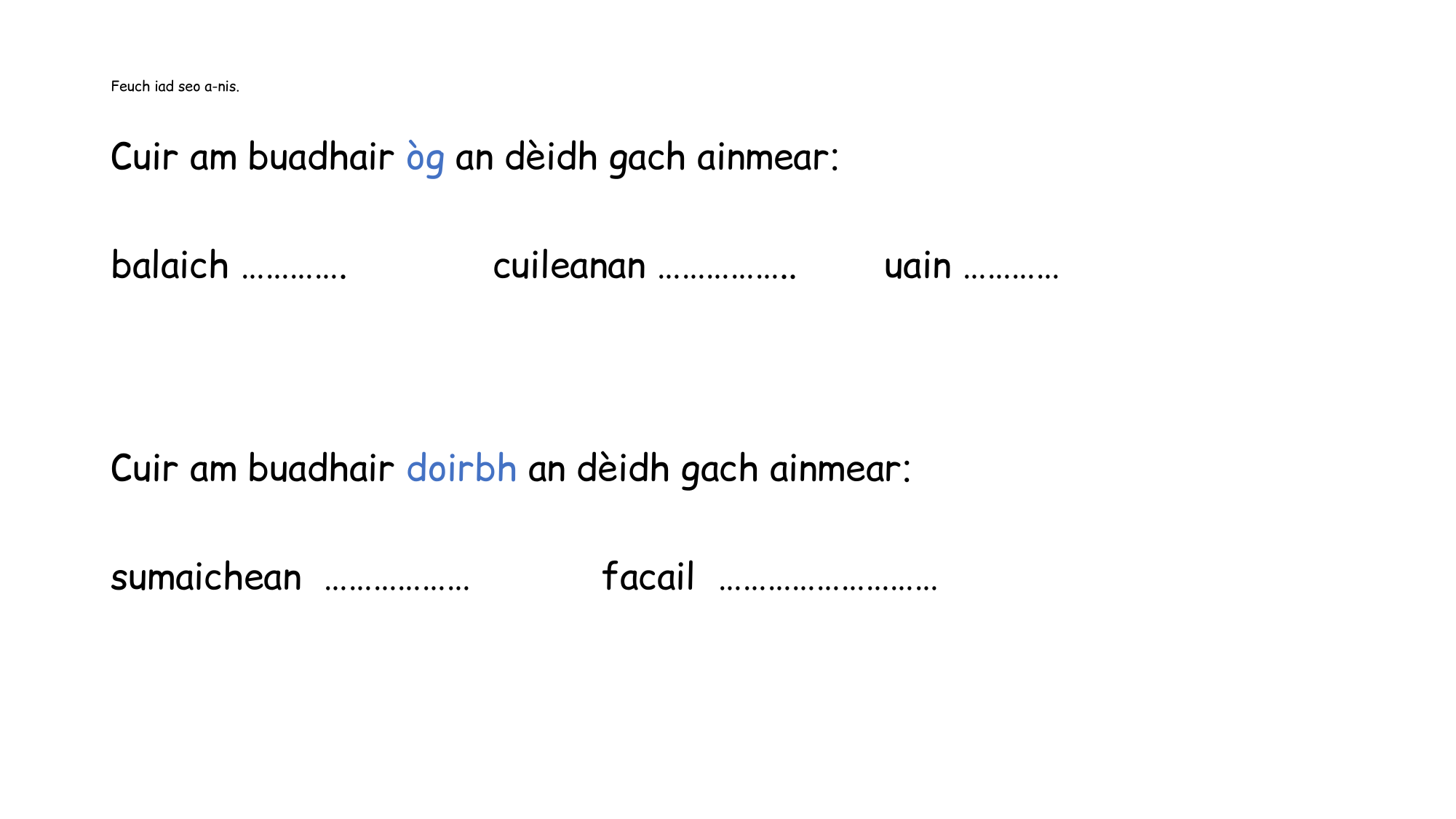

# Feuch iad seo a-nis.
Cuir am buadhair òg an dèidh gach ainmear:

balaich ………….	     cuileanan ……………..        uain …………

Cuir am buadhair doirbh an dèidh gach ainmear:

sumaichean  ………………            facail  ………………………